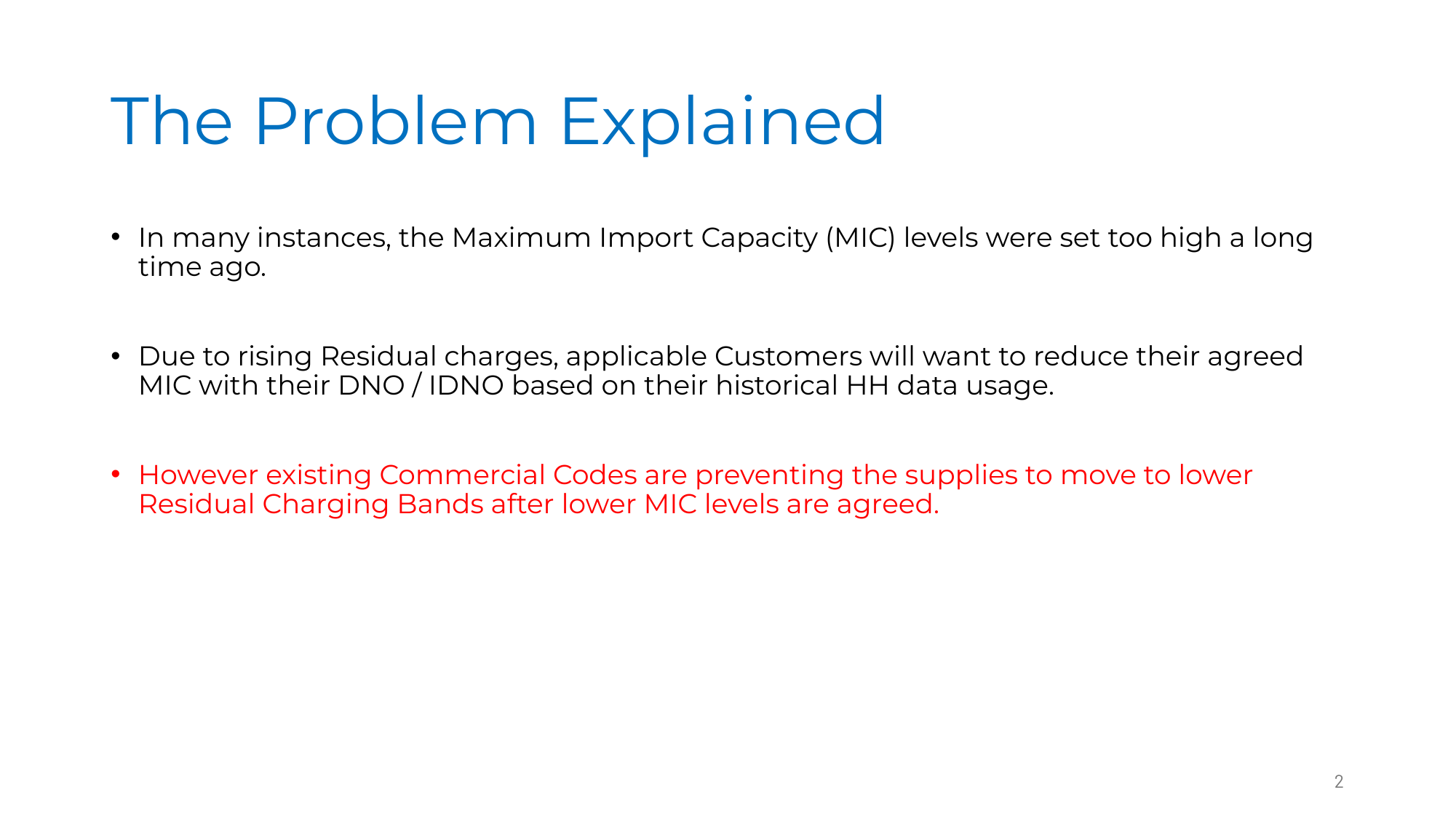

# The Problem Explained
In many instances, the Maximum Import Capacity (MIC) levels were set too high a long time ago.

Due to rising Residual charges, applicable Customers will want to reduce their agreed MIC with their DNO / IDNO based on their historical HH data usage.

However existing Commercial Codes are preventing the supplies to move to lower Residual Charging Bands after lower MIC levels are agreed.

2